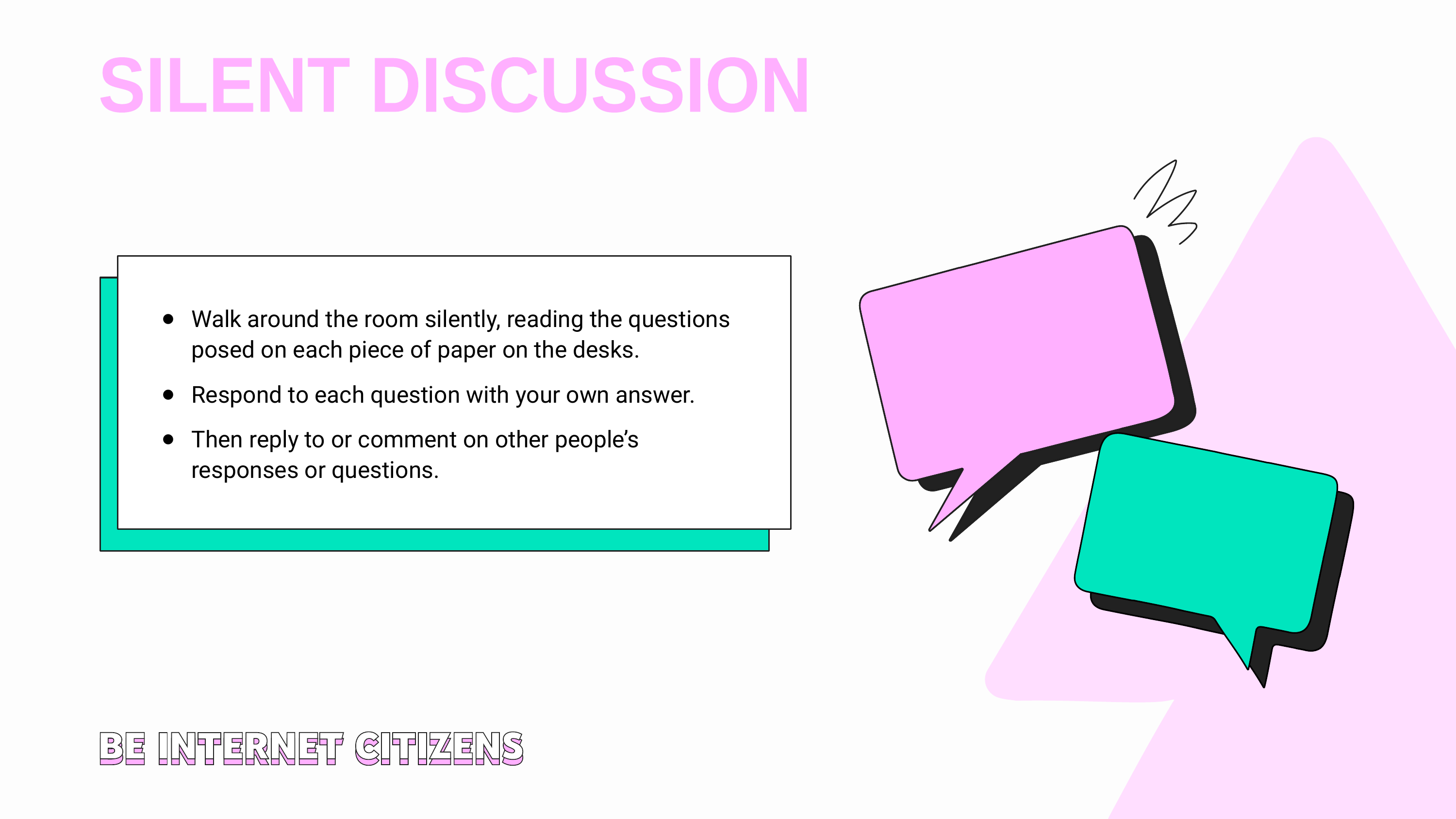

SILENT DISCUSSION

Walk around the room silently, reading the questions posed on each piece of paper on the desks.
Respond to each question with your own answer.
Then reply to or comment on other people’s responses or questions.